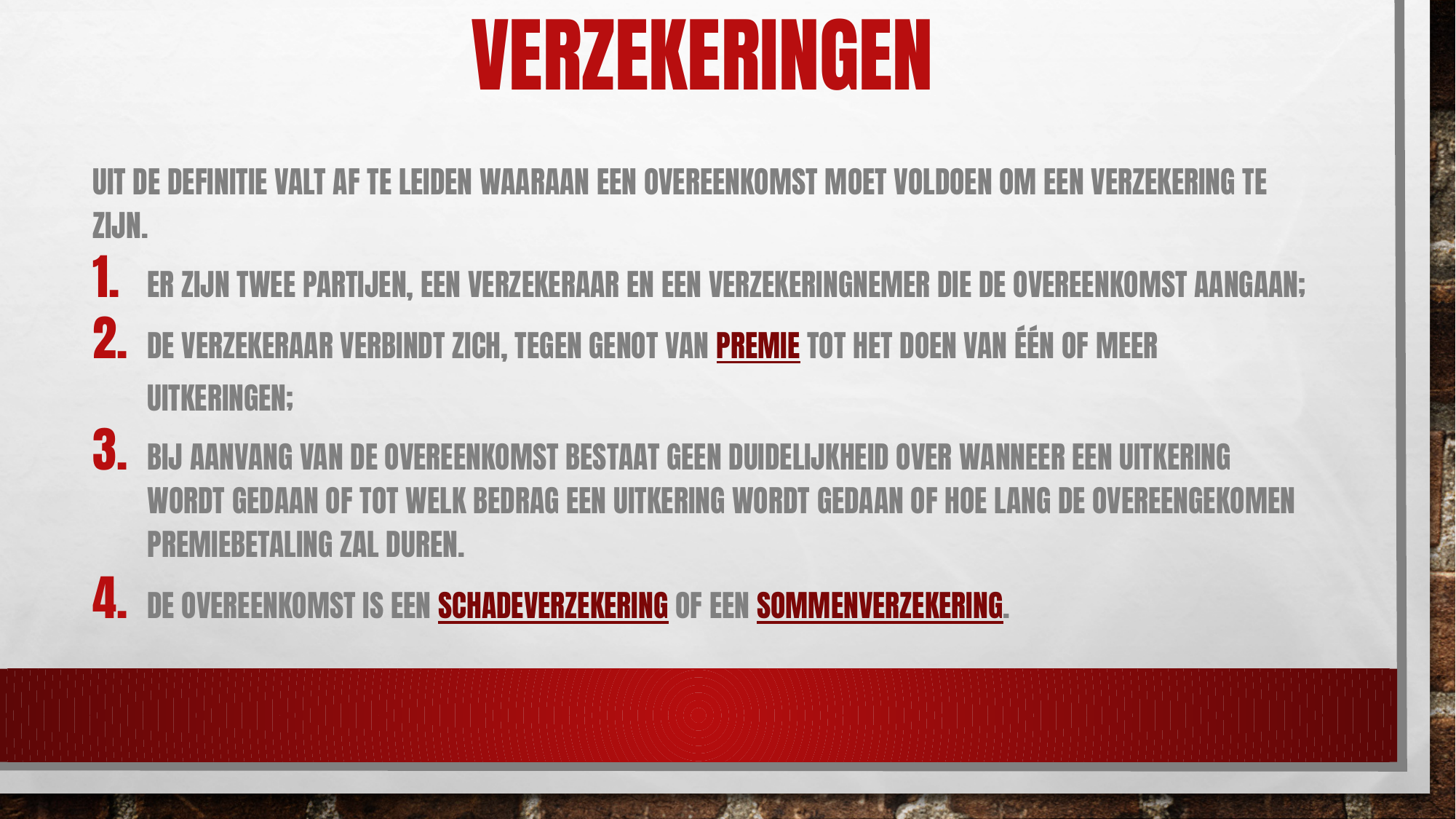

# verzekeringen
Uit de definitie valt af te leiden waaraan een overeenkomst moet voldoen om een verzekering te zijn.
Er zijn twee partijen, een verzekeraar en een verzekeringnemer die de overeenkomst aangaan;
De verzekeraar verbindt zich, tegen genot van premie tot het doen van één of meer uitkeringen;
Bij aanvang van de overeenkomst bestaat geen duidelijkheid over wanneer een uitkering wordt gedaan of tot welk bedrag een uitkering wordt gedaan of hoe lang de overeengekomen premiebetaling zal duren.
De overeenkomst is een schadeverzekering of een sommenverzekering.